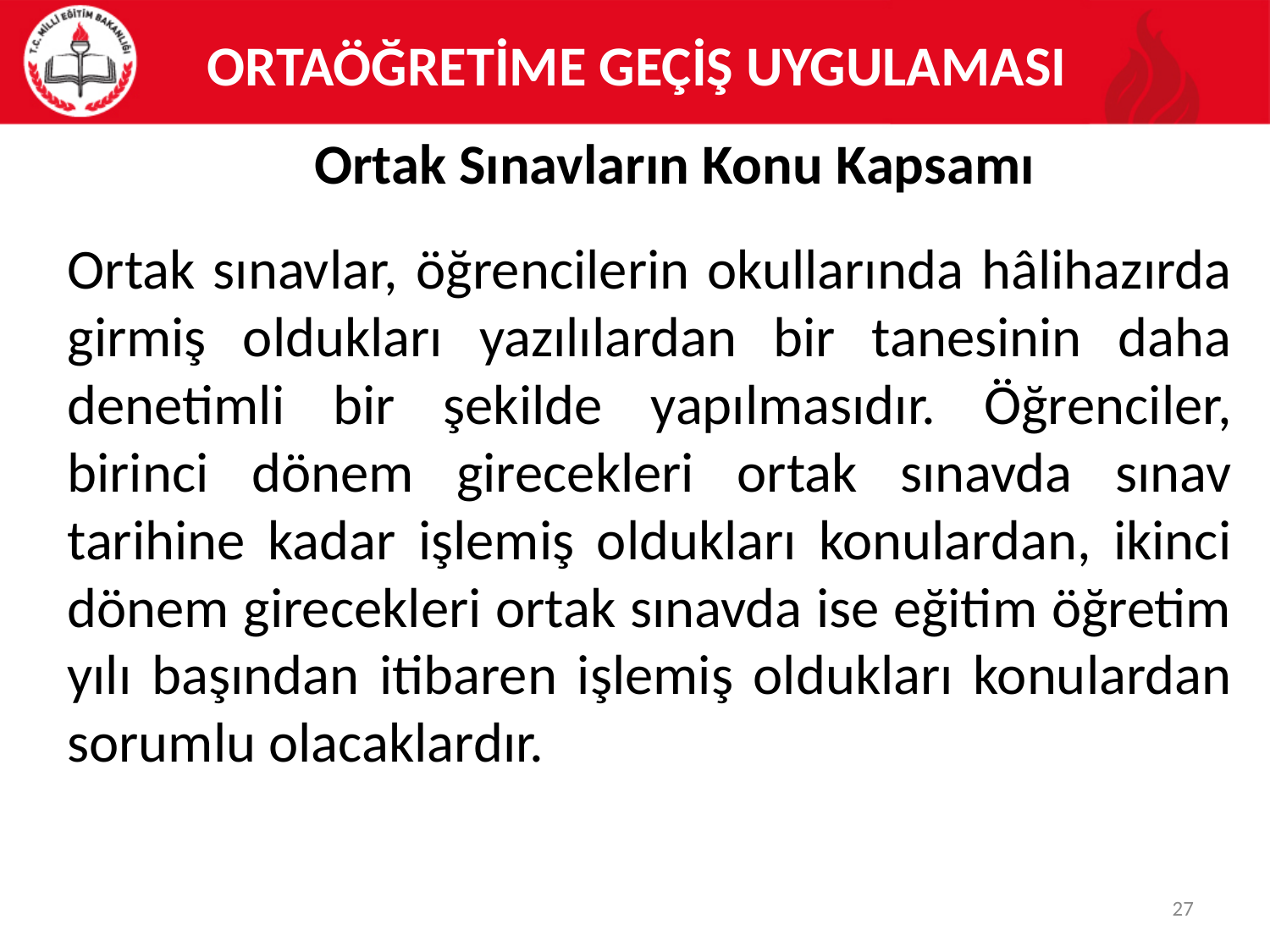

# ORTAÖĞRETİME GEÇİŞ UYGULAMASI
Ortak Sınavların Konu Kapsamı
Ortak sınavlar, öğrencilerin okullarında hâlihazırda girmiş oldukları yazılılardan bir tanesinin daha denetimli bir şekilde yapılmasıdır. Öğrenciler, birinci dönem girecekleri ortak sınavda sınav tarihine kadar işlemiş oldukları konulardan, ikinci dönem girecekleri ortak sınavda ise eğitim öğretim yılı başından itibaren işlemiş oldukları konulardan sorumlu olacaklardır.
27